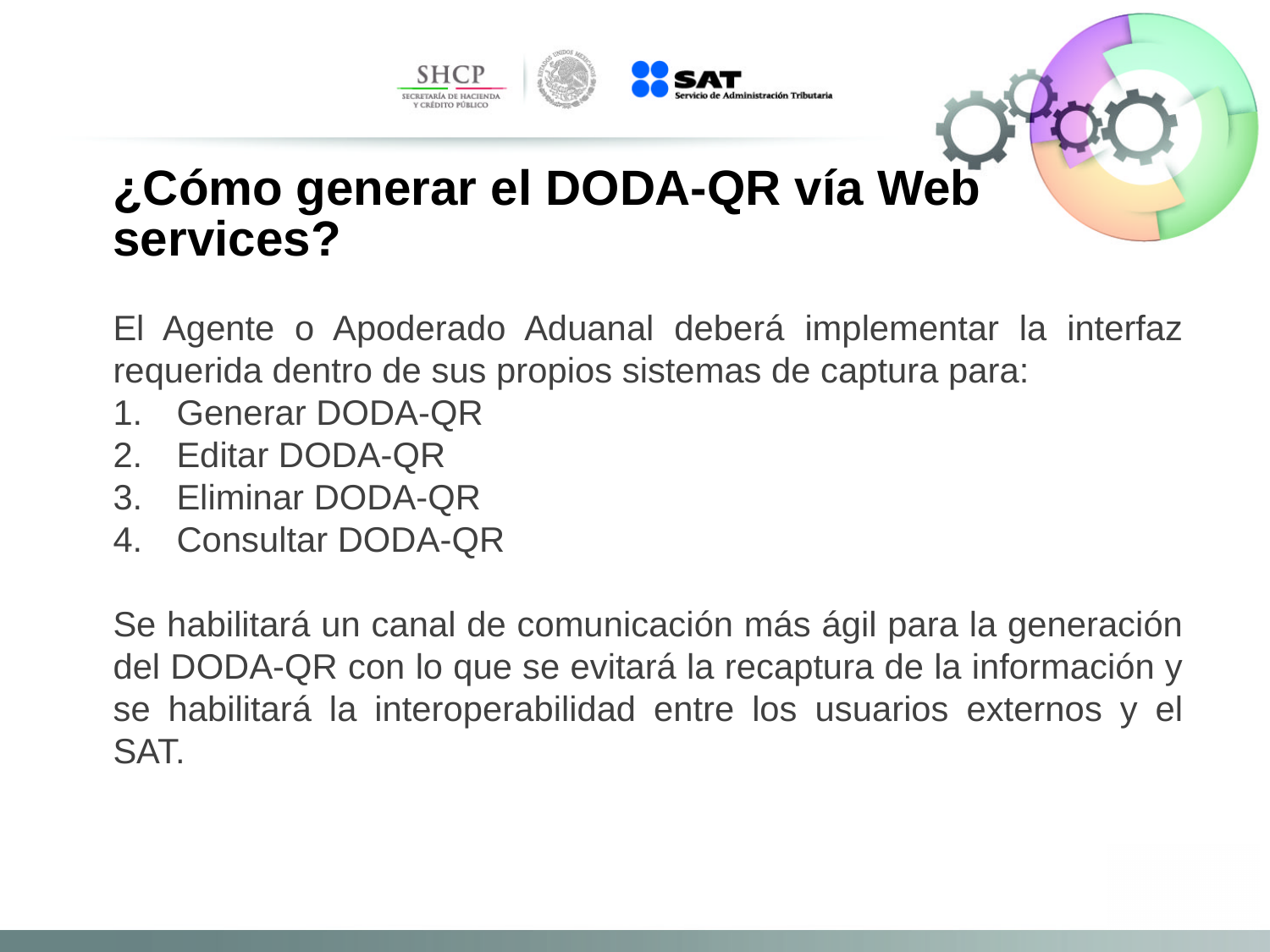

¿Cómo generar el DODA-QR vía Web services?
El Agente o Apoderado Aduanal deberá implementar la interfaz requerida dentro de sus propios sistemas de captura para:
Generar DODA-QR
Editar DODA-QR
Eliminar DODA-QR
Consultar DODA-QR

Se habilitará un canal de comunicación más ágil para la generación del DODA-QR con lo que se evitará la recaptura de la información y se habilitará la interoperabilidad entre los usuarios externos y el SAT.